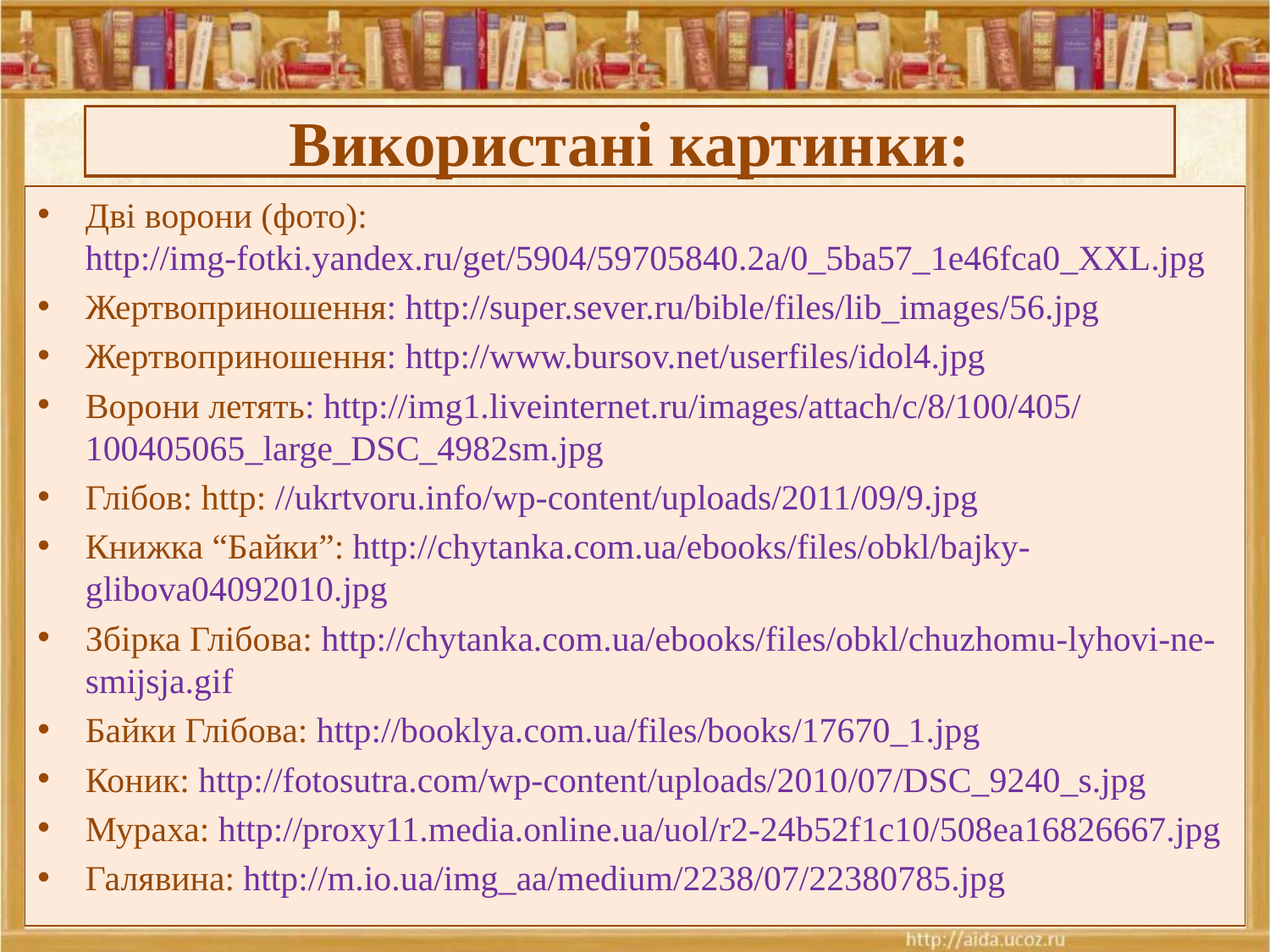

# Використані картинки:
Дві ворони (фото): http://img-fotki.yandex.ru/get/5904/59705840.2a/0_5ba57_1e46fca0_XXL.jpg
Жертвоприношення: http://super.sever.ru/bible/files/lib_images/56.jpg
Жертвоприношення: http://www.bursov.net/userfiles/idol4.jpg
Ворони летять: http://img1.liveinternet.ru/images/attach/c/8/100/405/
100405065_large_DSC_4982sm.jpg
Глібов: http: //ukrtvoru.info/wp-content/uploads/2011/09/9.jpg
Книжка “Байки”: http://chytanka.com.ua/ebooks/files/obkl/bajky-glibova04092010.jpg
Збірка Глібова: http://chytanka.com.ua/ebooks/files/obkl/chuzhomu-lyhovi-ne-smijsja.gif
Байки Глібова: http://booklya.com.ua/files/books/17670_1.jpg
Коник: http://fotosutra.com/wp-content/uploads/2010/07/DSC_9240_s.jpg
Мураха: http://proxy11.media.online.ua/uol/r2-24b52f1c10/508ea16826667.jpg
Галявина: http://m.io.ua/img_aa/medium/2238/07/22380785.jpg

08.12.2016
22